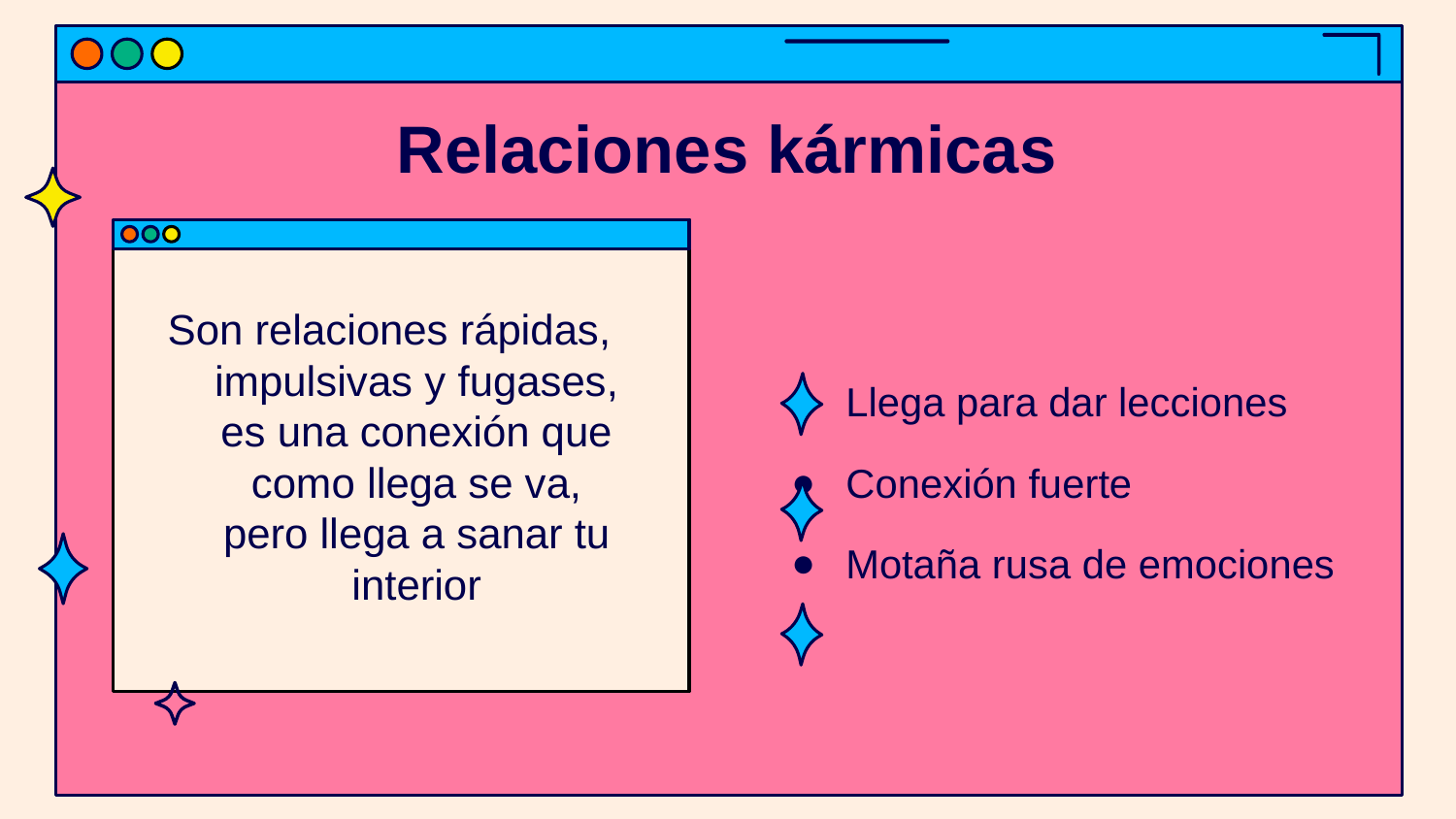

# Relaciones kármicas

Llega para dar lecciones
Conexión fuerte
Motaña rusa de emociones

Son relaciones rápidas, impulsivas y fugases, es una conexión que como llega se va, pero llega a sanar tu interior